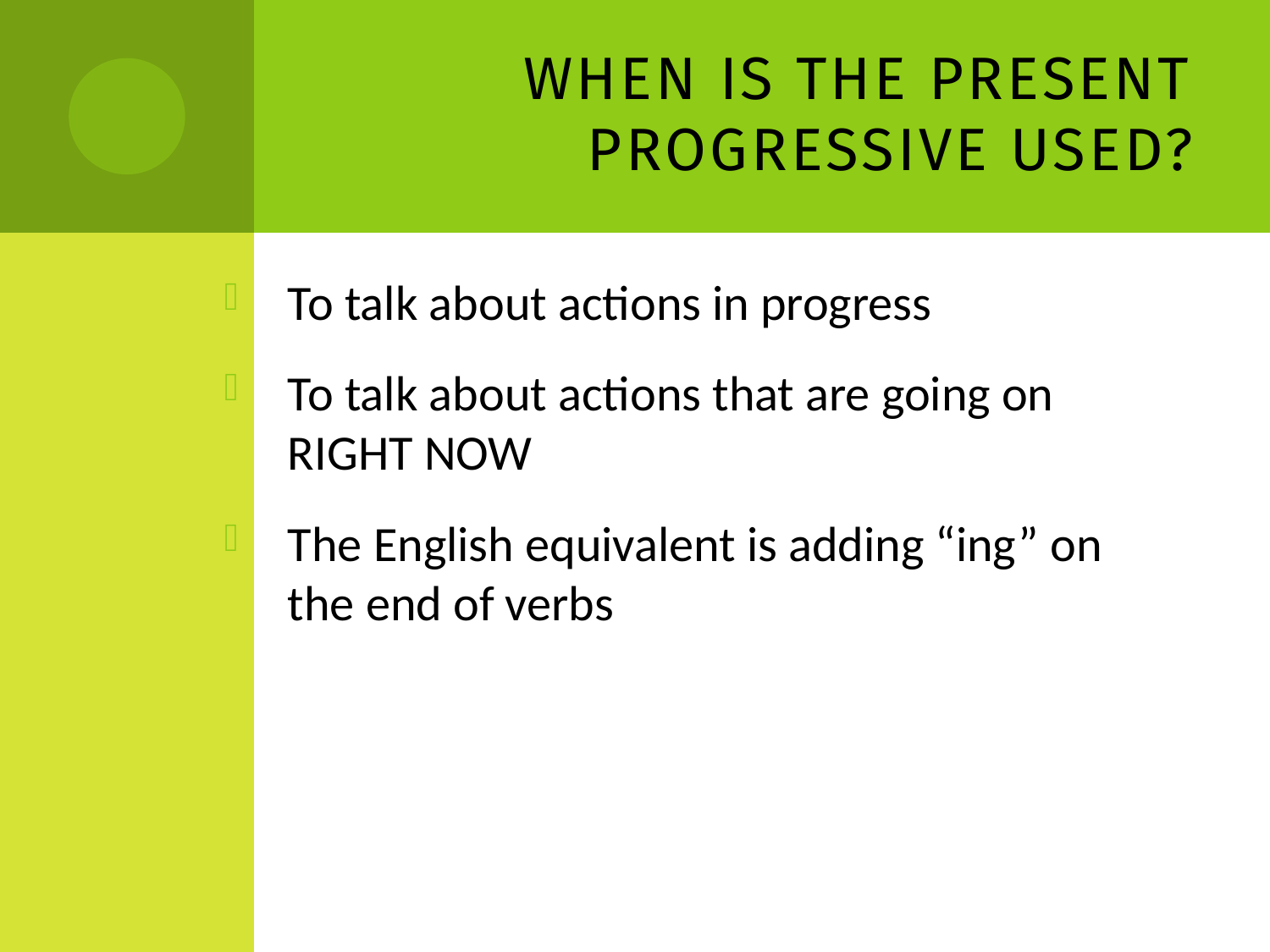

# When is the present progressive used?
To talk about actions in progress
To talk about actions that are going on RIGHT NOW
The English equivalent is adding “ing” on the end of verbs